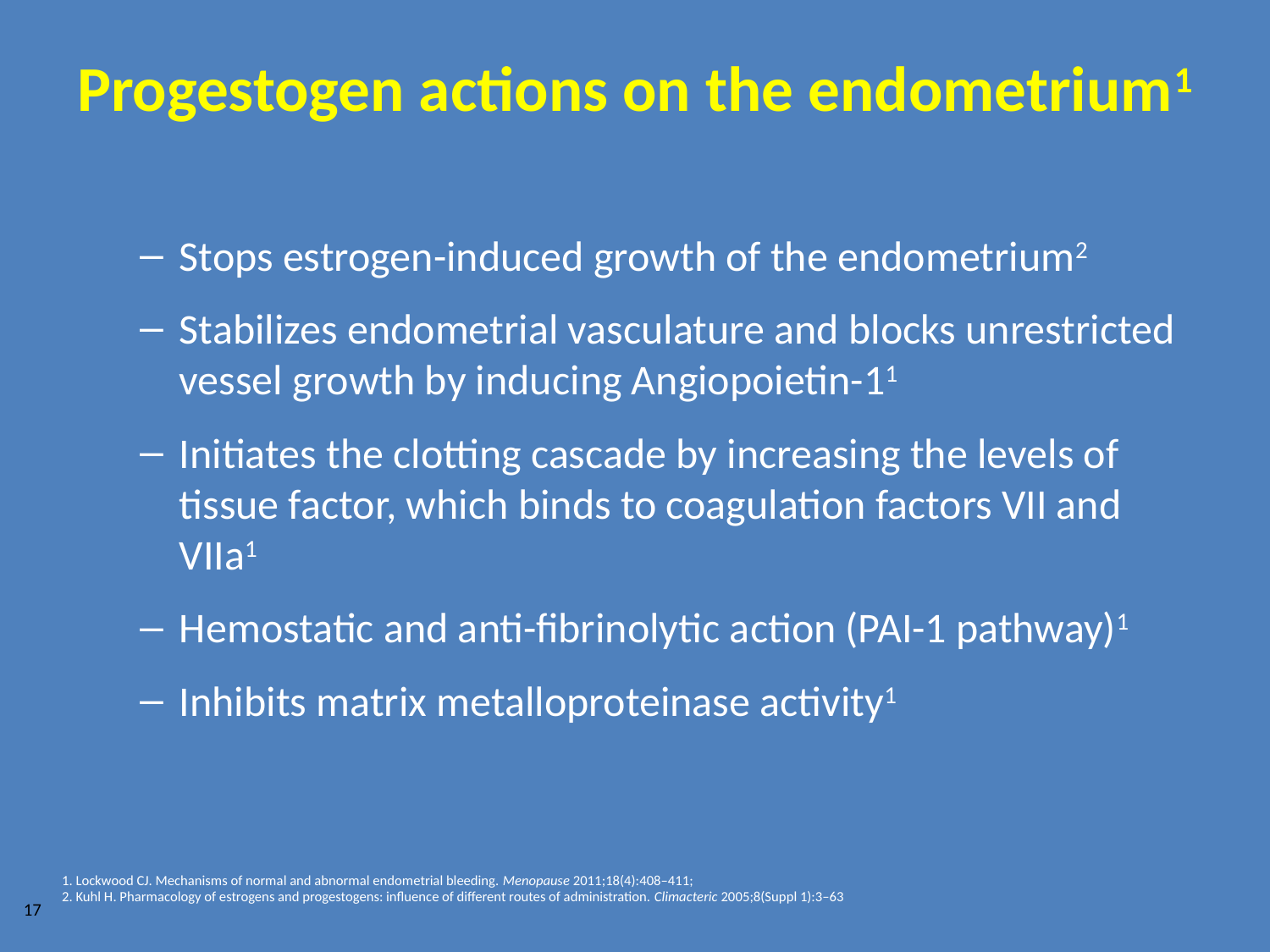

# Progestogen actions on the endometrium1
Stops estrogen-induced growth of the endometrium2
Stabilizes endometrial vasculature and blocks unrestricted vessel growth by inducing Angiopoietin-11
Initiates the clotting cascade by increasing the levels of tissue factor, which binds to coagulation factors VII and VIIa1
Hemostatic and anti-fibrinolytic action (PAI-1 pathway)1
Inhibits matrix metalloproteinase activity1

1. Lockwood CJ. Mechanisms of normal and abnormal endometrial bleeding. Menopause 2011;18(4):408–411;
2. Kuhl H. Pharmacology of estrogens and progestogens: influence of different routes of administration. Climacteric 2005;8(Suppl 1):3–63
17